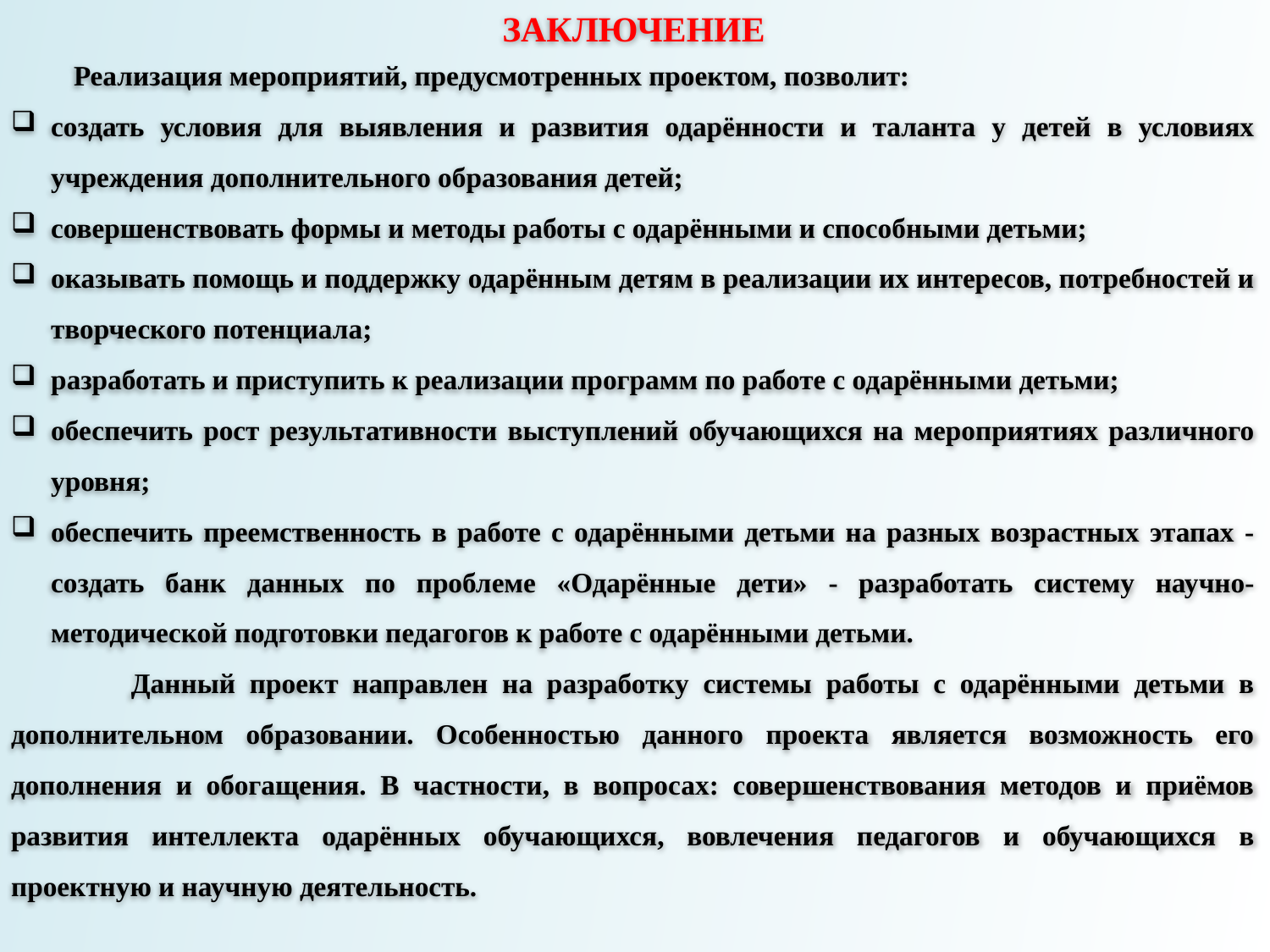

ЗАКЛЮЧЕНИЕ

Реализация мероприятий, предусмотренных проектом, позволит:
создать условия для выявления и развития одарённости и таланта у детей в условиях учреждения дополнительного образования детей;
совершенствовать формы и методы работы с одарёнными и способными детьми;
оказывать помощь и поддержку одарённым детям в реализации их интересов, потребностей и творческого потенциала;
разработать и приступить к реализации программ по работе с одарёнными детьми;
обеспечить рост результативности выступлений обучающихся на мероприятиях различного уровня;
обеспечить преемственность в работе с одарёнными детьми на разных возрастных этапах - создать банк данных по проблеме «Одарённые дети» - разработать систему научно-методической подготовки педагогов к работе с одарёнными детьми.
    Данный проект направлен на разработку системы работы с одарёнными детьми в дополнительном образовании. Особенностью данного проекта является возможность его дополнения и обогащения. В частности, в вопросах: совершенствования методов и приёмов развития интеллекта одарённых обучающихся, вовлечения педагогов и обучающихся в проектную и научную деятельность.